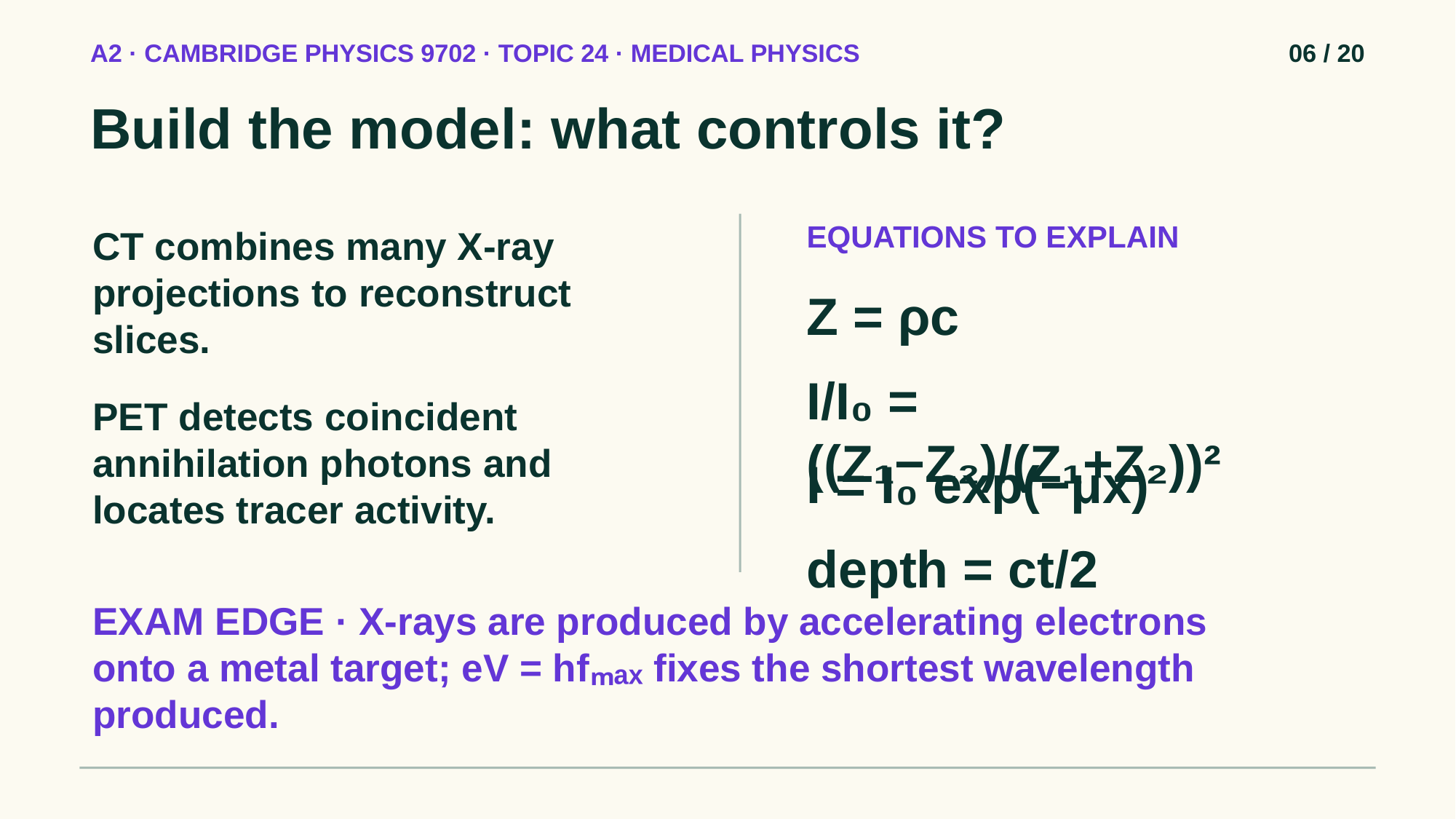

A2 · CAMBRIDGE PHYSICS 9702 · TOPIC 24 · MEDICAL PHYSICS
06 / 20
Build the model: what controls it?
EQUATIONS TO EXPLAIN

CT combines many X-ray projections to reconstruct slices.
Z = ρc
I/I₀ = ((Z₁−Z₂)/(Z₁+Z₂))²
PET detects coincident annihilation photons and locates tracer activity.
I = I₀ exp(−μx)
depth = ct/2
EXAM EDGE · X-rays are produced by accelerating electrons onto a metal target; eV = hfₘₐₓ fixes the shortest wavelength produced.